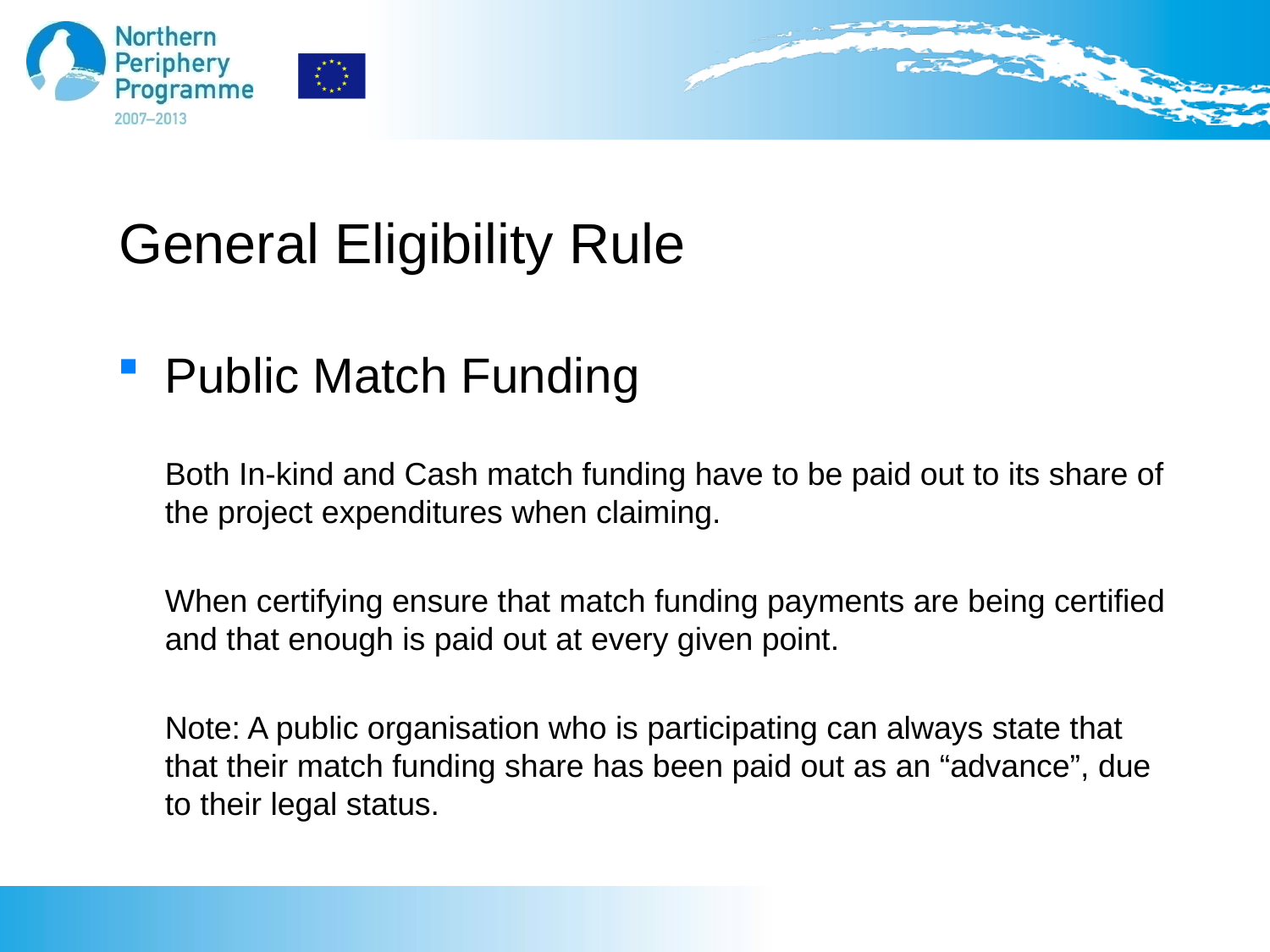

# General Eligibility Rule
Public Match Funding

	Both In-kind and Cash match funding have to be paid out to its share of the project expenditures when claiming.

	When certifying ensure that match funding payments are being certified and that enough is paid out at every given point.

	Note: A public organisation who is participating can always state that that their match funding share has been paid out as an “advance”, due to their legal status.